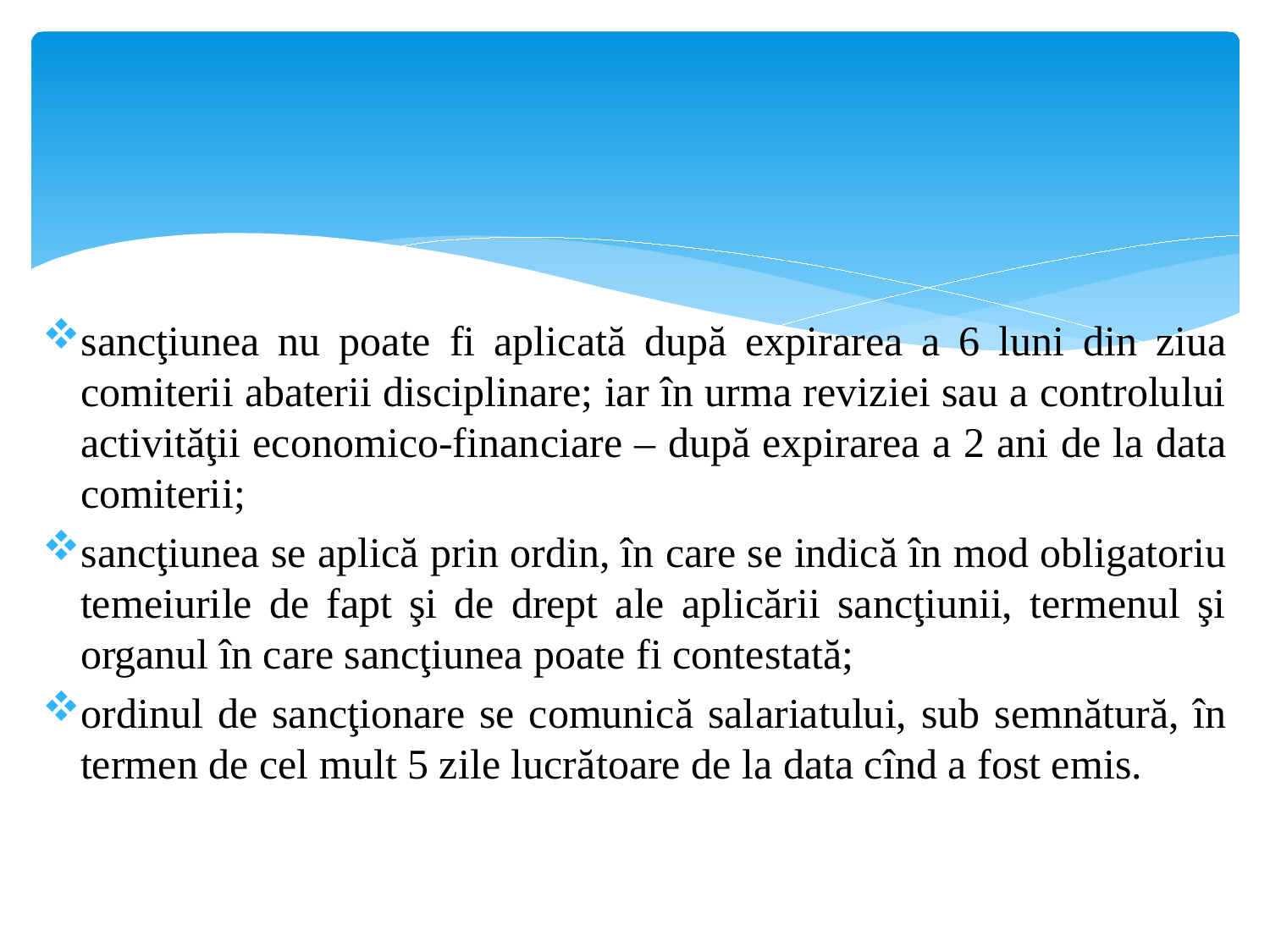

sancţiunea nu poate fi aplicată după expirarea a 6 luni din ziua comiterii abaterii disciplinare; iar în urma reviziei sau a controlului activităţii economico-financiare – după expirarea a 2 ani de la data comiterii;
sancţiunea se aplică prin ordin, în care se indică în mod obligatoriu temeiurile de fapt şi de drept ale aplicării sancţiunii, termenul şi organul în care sancţiunea poate fi contestată;
ordinul de sancţionare se comunică salariatului, sub semnătură, în termen de cel mult 5 zile lucrătoare de la data cînd a fost emis.